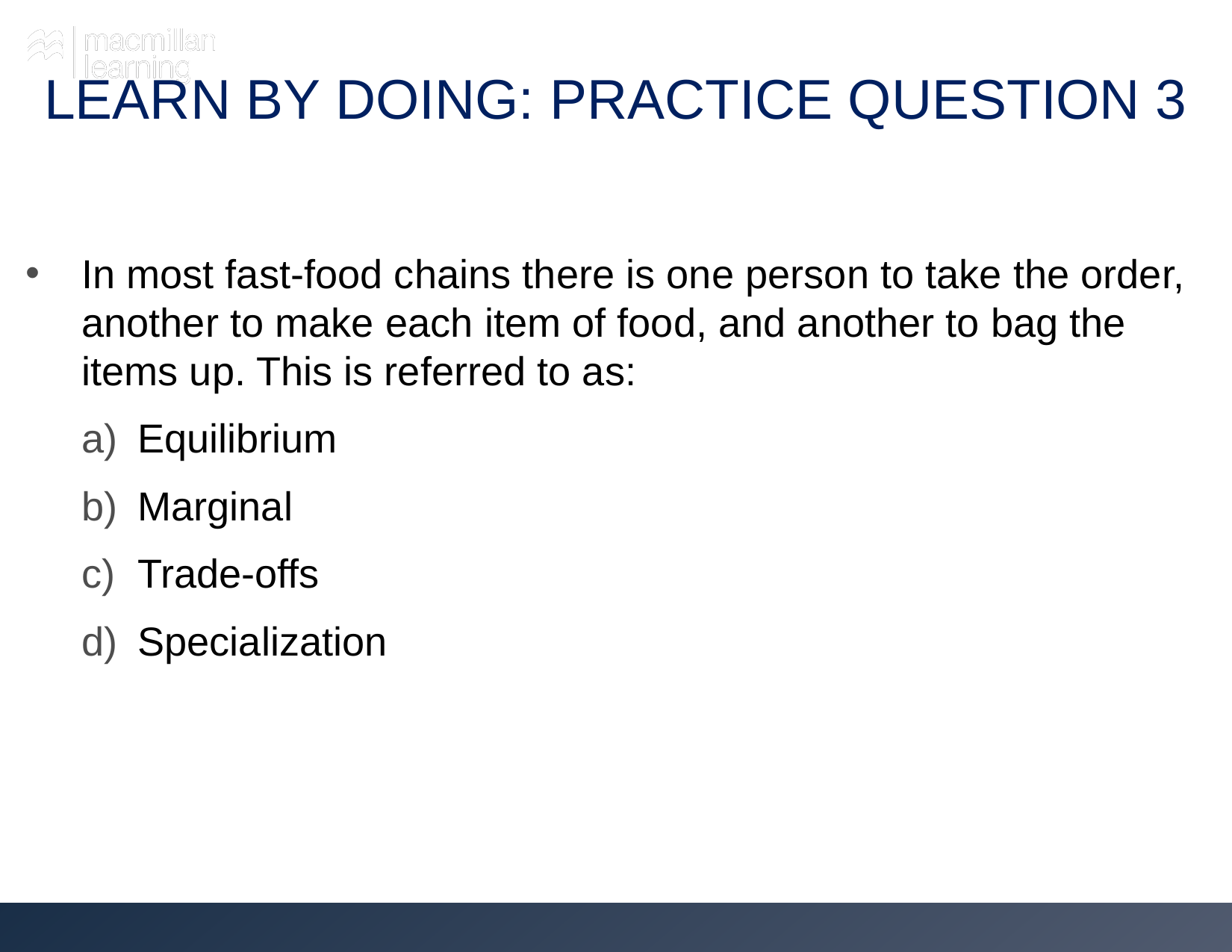

# LEARN BY DOING: PRACTICE QUESTION 3
In most fast-food chains there is one person to take the order, another to make each item of food, and another to bag the items up. This is referred to as:
Equilibrium
Marginal
Trade-offs
Specialization